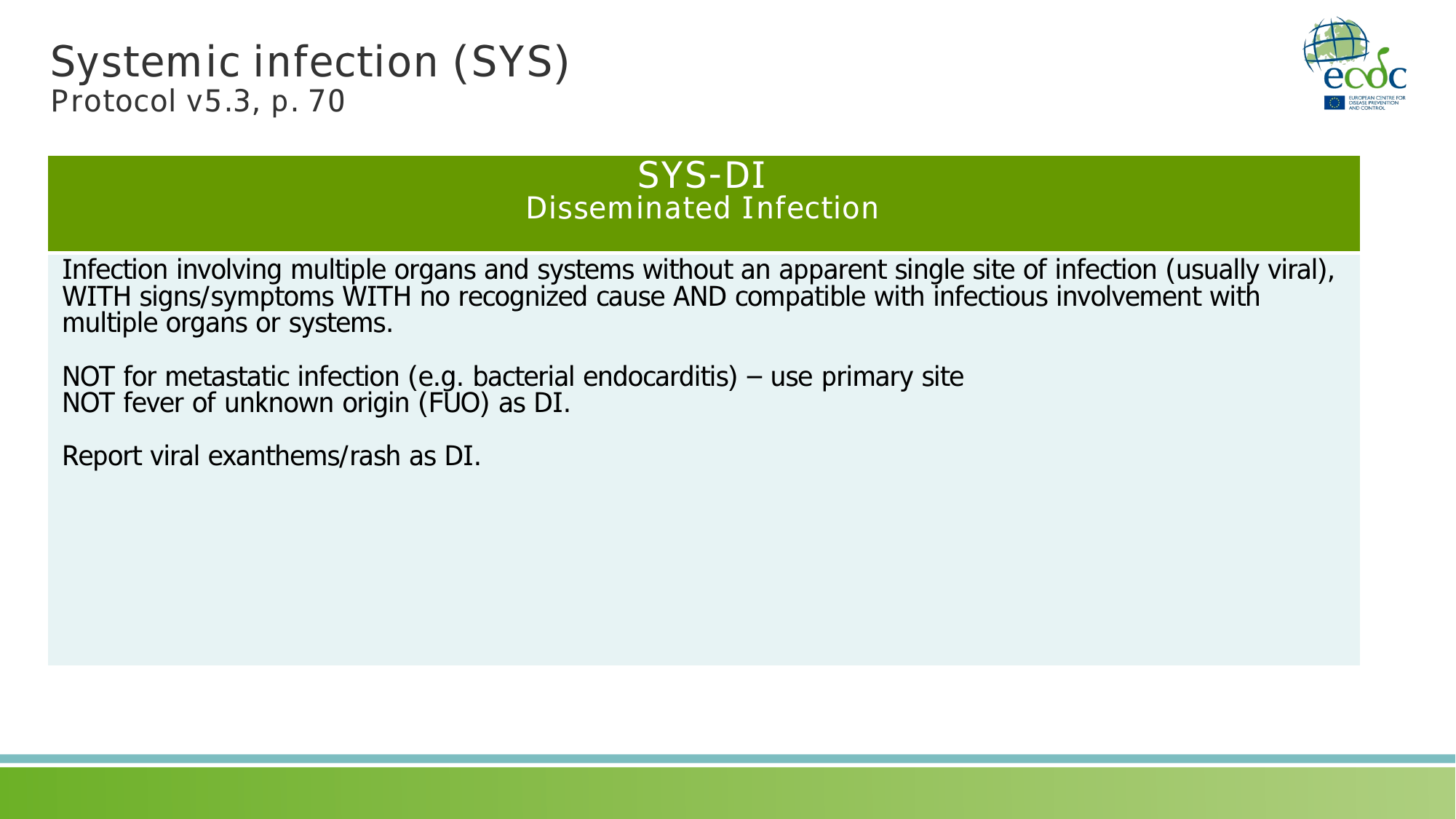

Systemic infection (SYS)
Protocol v5.3, p. 70
| SYS-DI Disseminated Infection |
| --- |
| Infection involving multiple organs and systems without an apparent single site of infection (usually viral), WITH signs/symptoms WITH no recognized cause AND compatible with infectious involvement with multiple organs or systems. NOT for metastatic infection (e.g. bacterial endocarditis) – use primary site NOT fever of unknown origin (FUO) as DI. Report viral exanthems/rash as DI. |